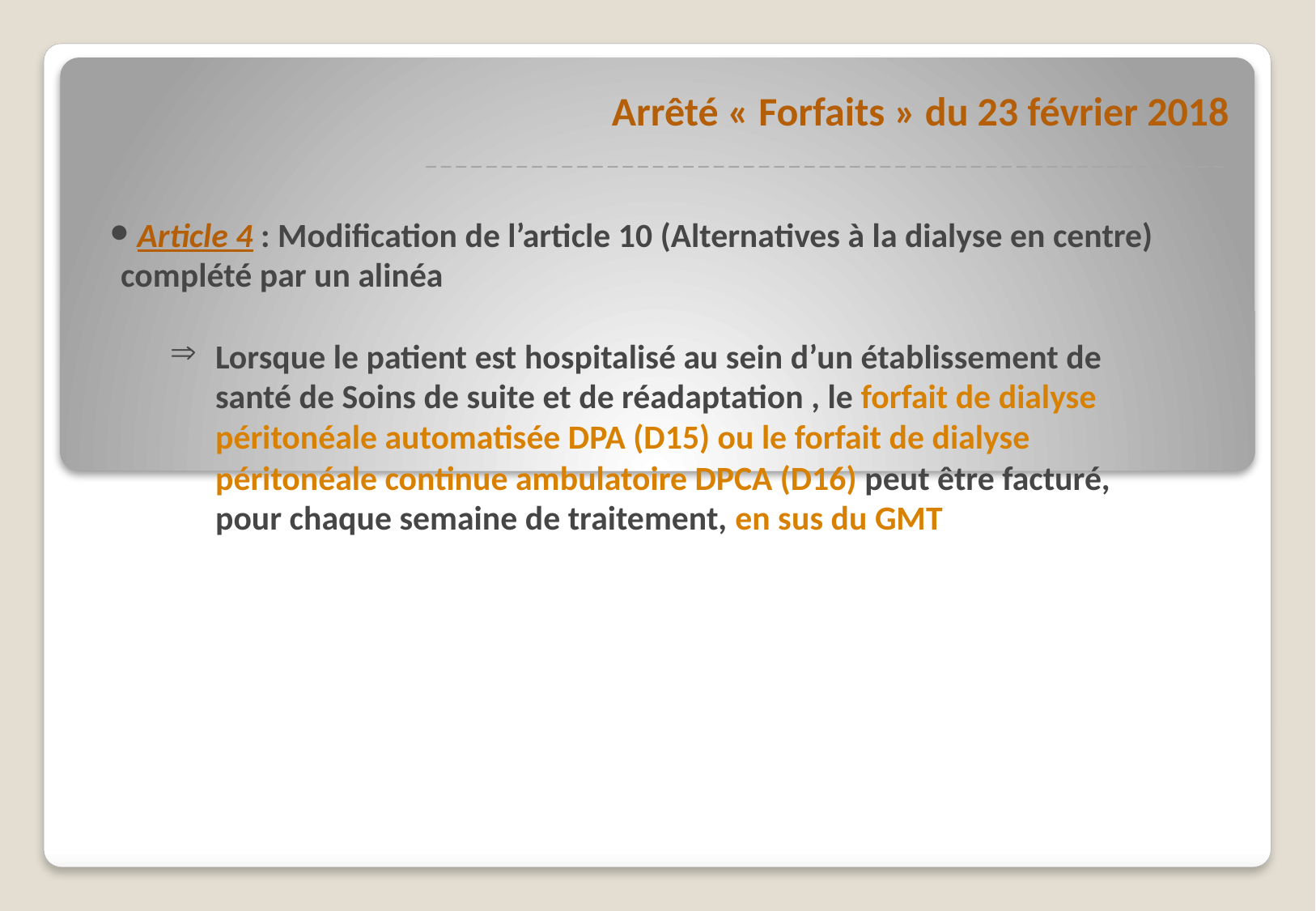

# Arrêté « Forfaits » du 23 février 2018 _____________________________________________________

 Article 4 : Modification de l’article 10 (Alternatives à la dialyse en centre) complété par un alinéa

Lorsque le patient est hospitalisé au sein d’un établissement de santé de Soins de suite et de réadaptation , le forfait de dialyse péritonéale automatisée DPA (D15) ou le forfait de dialyse péritonéale continue ambulatoire DPCA (D16) peut être facturé, pour chaque semaine de traitement, en sus du GMT